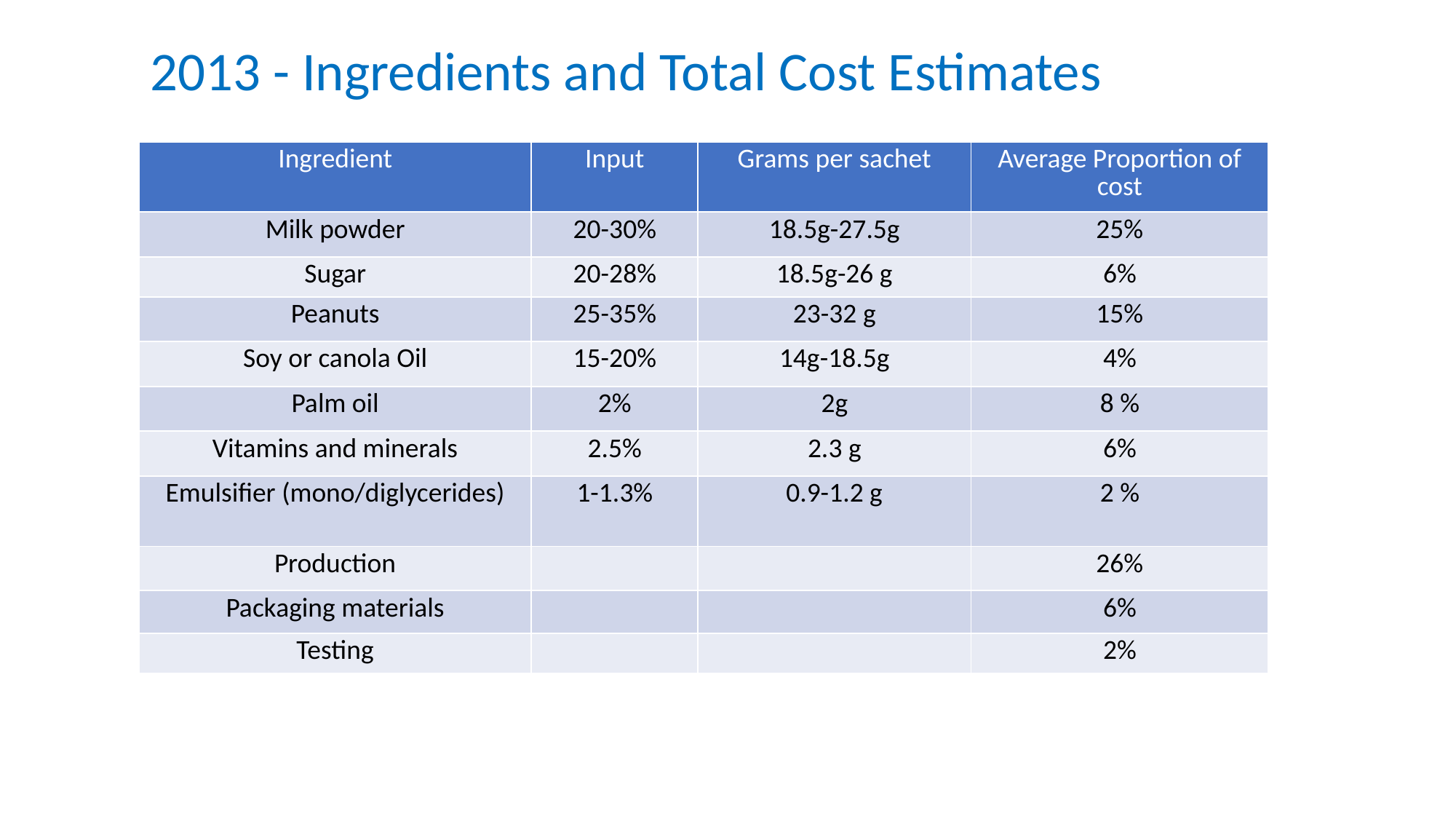

# 2013 - Ingredients and Total Cost Estimates
| Ingredient | Input | Grams per sachet | Average Proportion of cost |
| --- | --- | --- | --- |
| Milk powder | 20-30% | 18.5g-27.5g | 25% |
| Sugar | 20-28% | 18.5g-26 g | 6% |
| Peanuts | 25-35% | 23-32 g | 15% |
| Soy or canola Oil | 15-20% | 14g-18.5g | 4% |
| Palm oil | 2% | 2g | 8 % |
| Vitamins and minerals | 2.5% | 2.3 g | 6% |
| Emulsifier (mono/diglycerides) | 1-1.3% | 0.9-1.2 g | 2 % |
| Production |  |  | 26% |
| Packaging materials |  |  | 6% |
| Testing |  |  | 2% |